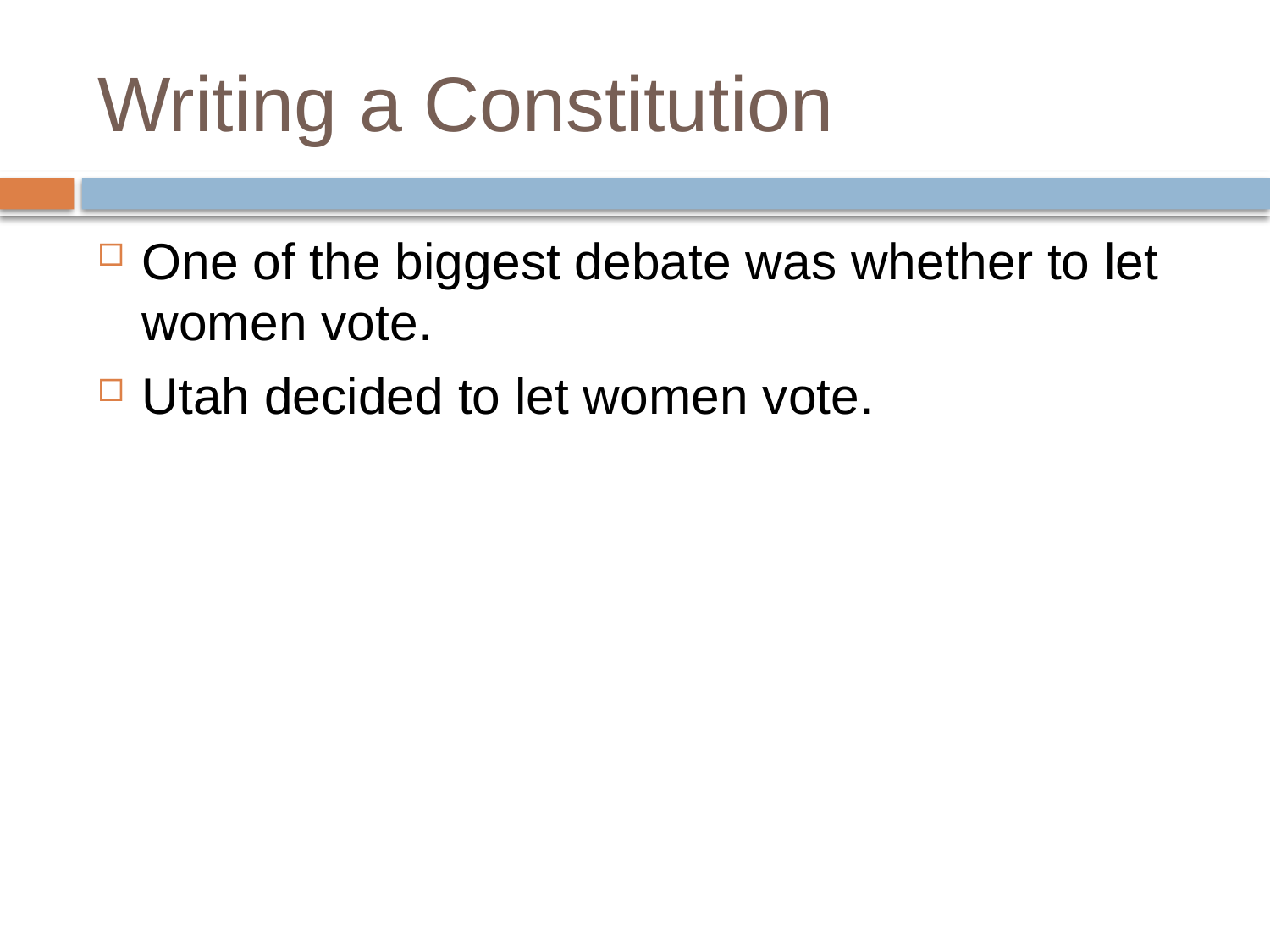

# Writing a Constitution
One of the biggest debate was whether to let women vote.
Utah decided to let women vote.